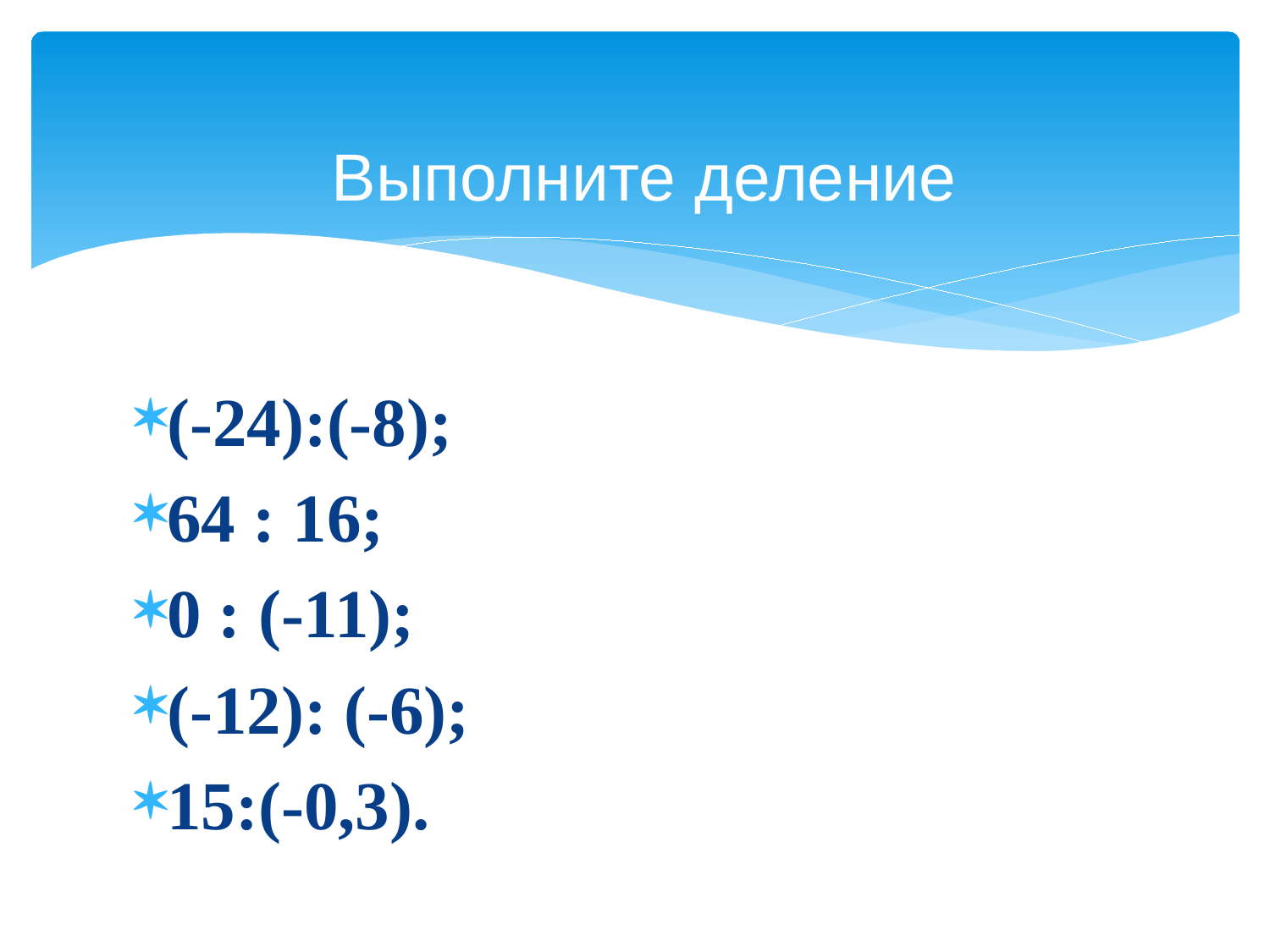

# Выполните деление
(-24):(-8);
64 : 16;
0 : (-11);
(-12): (-6);
15:(-0,3).